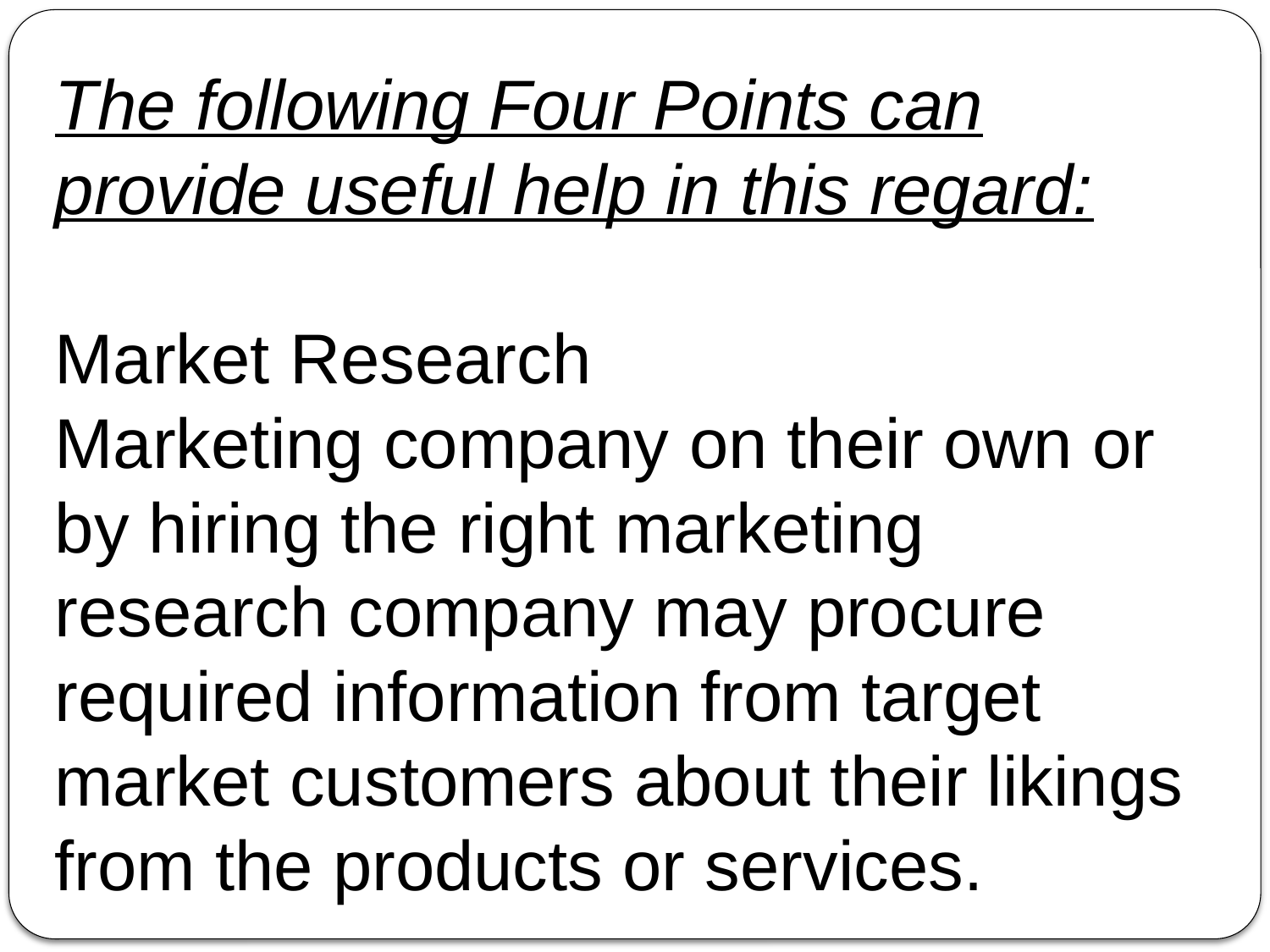

The following Four Points can provide useful help in this regard:

Market Research
Marketing company on their own or by hiring the right marketing research company may procure required information from target market customers about their likings from the products or services.